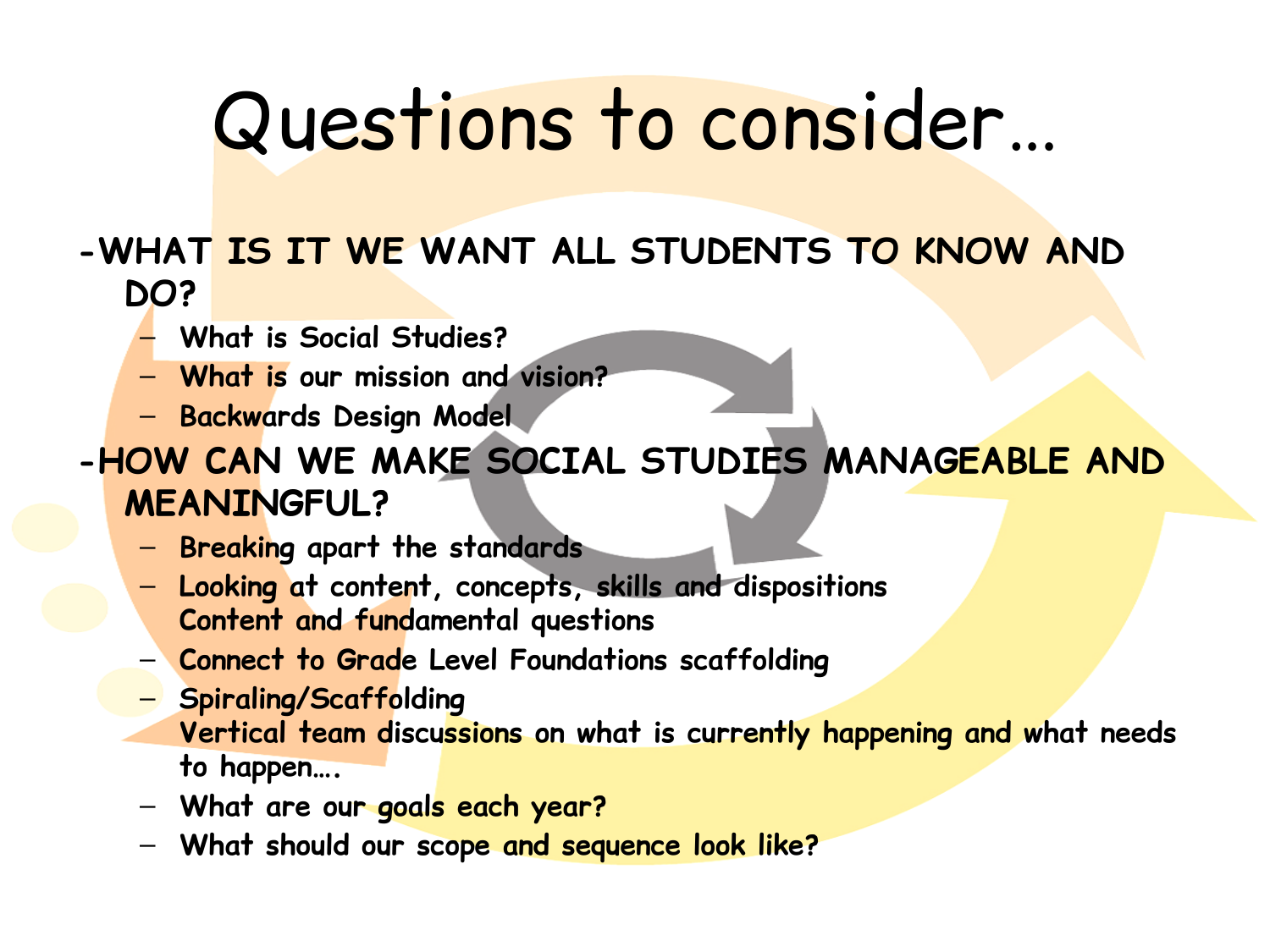

# Questions to consider…
-WHAT IS IT WE WANT ALL STUDENTS TO KNOW AND DO?
What is Social Studies?
What is our mission and vision?
Backwards Design Model
-HOW CAN WE MAKE SOCIAL STUDIES MANAGEABLE AND MEANINGFUL?
Breaking apart the standards
Looking at content, concepts, skills and dispositions
Content and fundamental questions
Connect to Grade Level Foundations scaffolding
Spiraling/Scaffolding
Vertical team discussions on what is currently happening and what needs to happen….
What are our goals each year?
What should our scope and sequence look like?